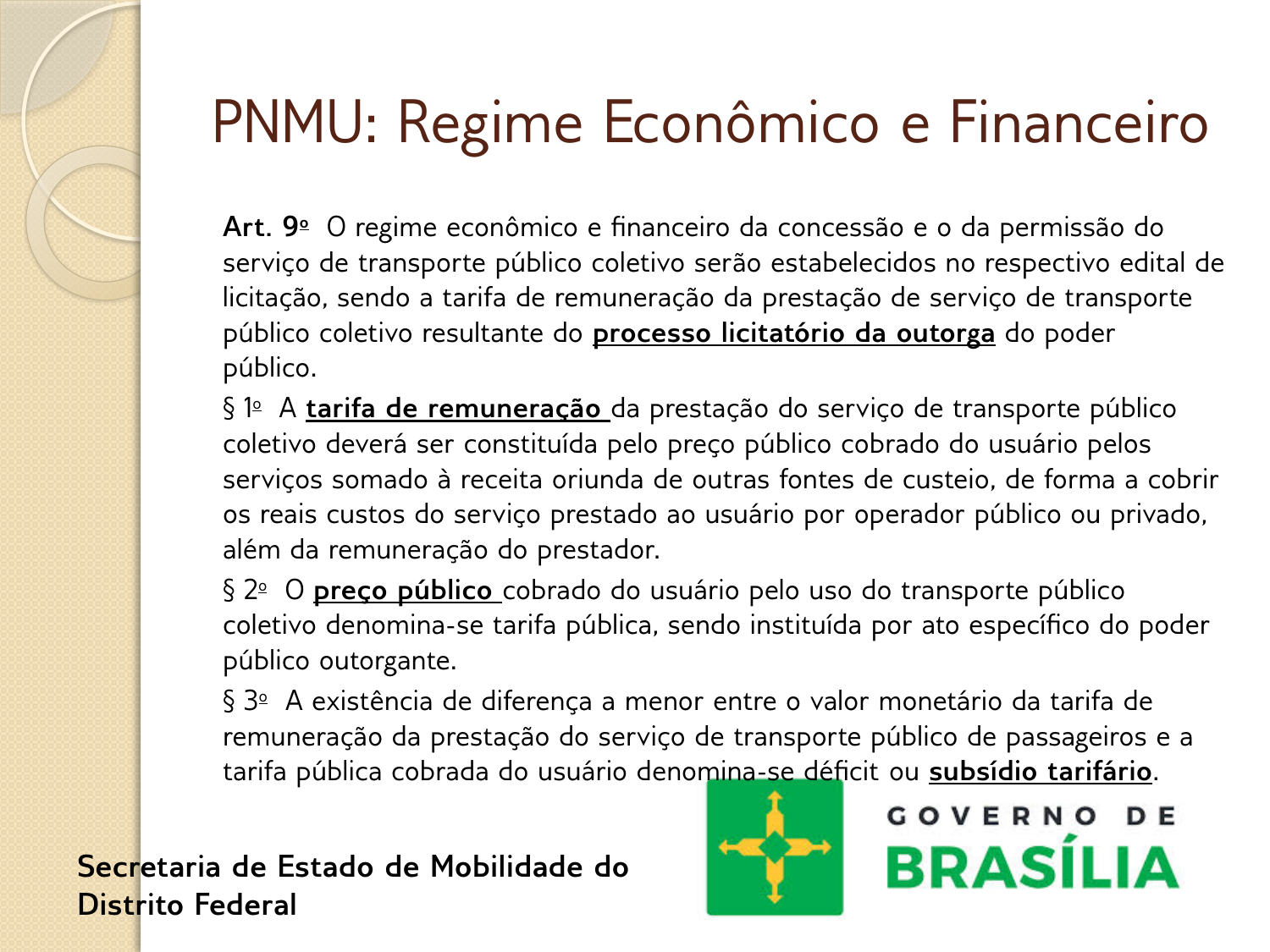

# PNMU: Regime Econômico e Financeiro
Art. 9o  O regime econômico e financeiro da concessão e o da permissão do serviço de transporte público coletivo serão estabelecidos no respectivo edital de licitação, sendo a tarifa de remuneração da prestação de serviço de transporte público coletivo resultante do processo licitatório da outorga do poder público.
§ 1o  A tarifa de remuneração da prestação do serviço de transporte público coletivo deverá ser constituída pelo preço público cobrado do usuário pelos serviços somado à receita oriunda de outras fontes de custeio, de forma a cobrir os reais custos do serviço prestado ao usuário por operador público ou privado, além da remuneração do prestador.
§ 2o  O preço público cobrado do usuário pelo uso do transporte público coletivo denomina-se tarifa pública, sendo instituída por ato específico do poder público outorgante.
§ 3o  A existência de diferença a menor entre o valor monetário da tarifa de remuneração da prestação do serviço de transporte público de passageiros e a tarifa pública cobrada do usuário denomina-se déficit ou subsídio tarifário.